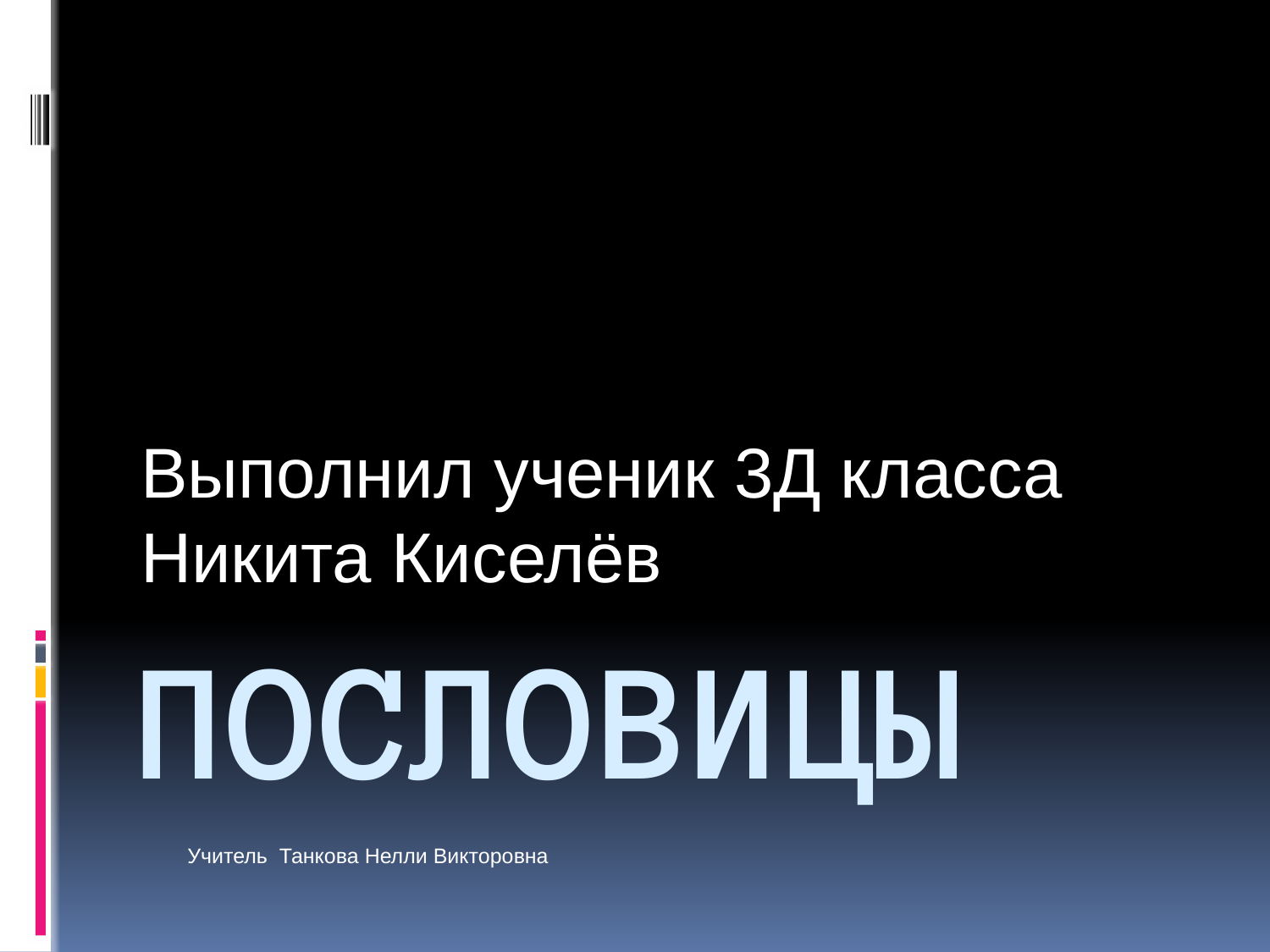

Выполнил ученик 3Д класса Никита Киселёв
# пословицы
Учитель  Танкова Нелли Викторовна